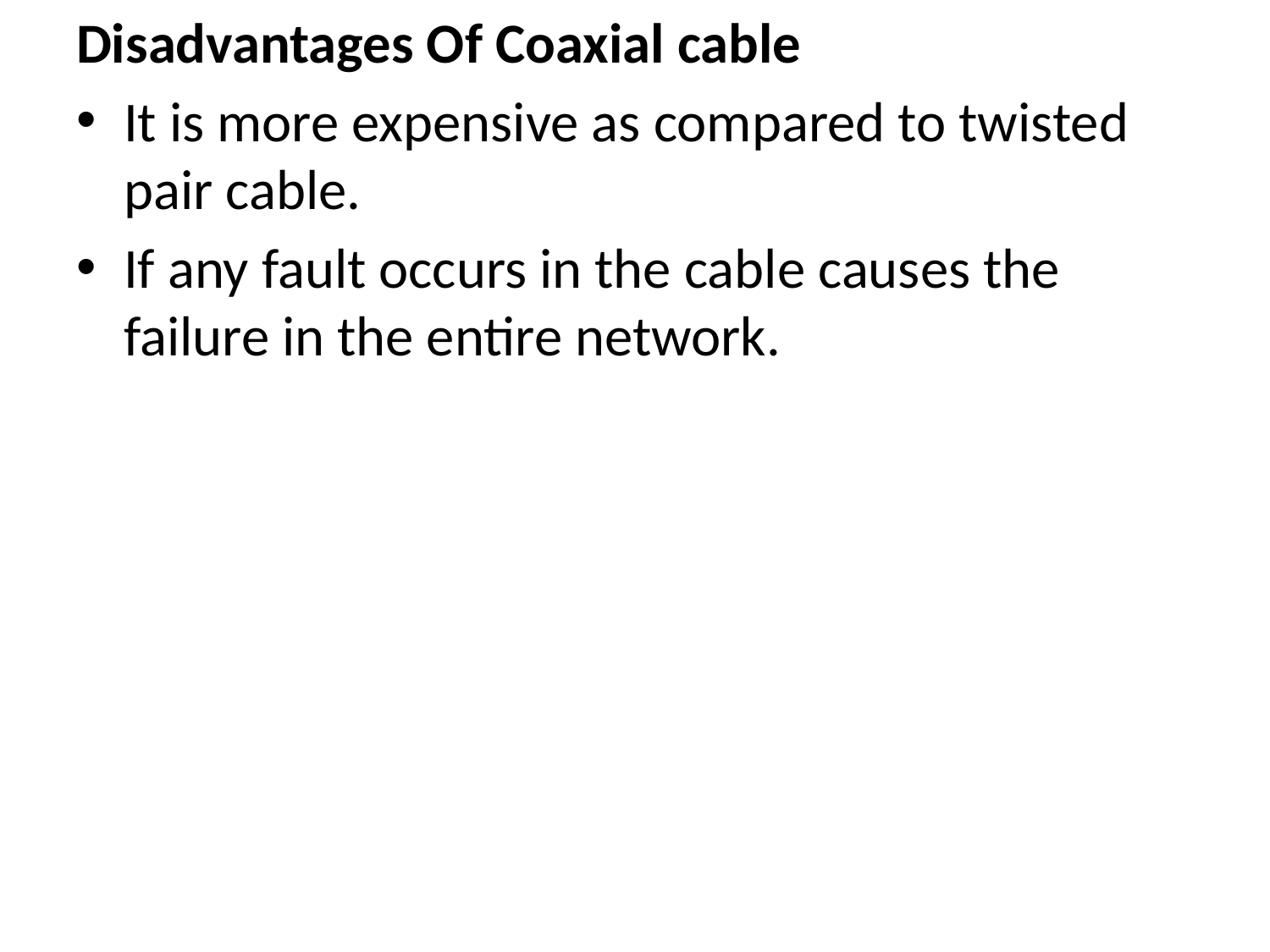

Disadvantages Of Coaxial cable
It is more expensive as compared to twisted pair cable.
If any fault occurs in the cable causes the failure in the entire network.

#